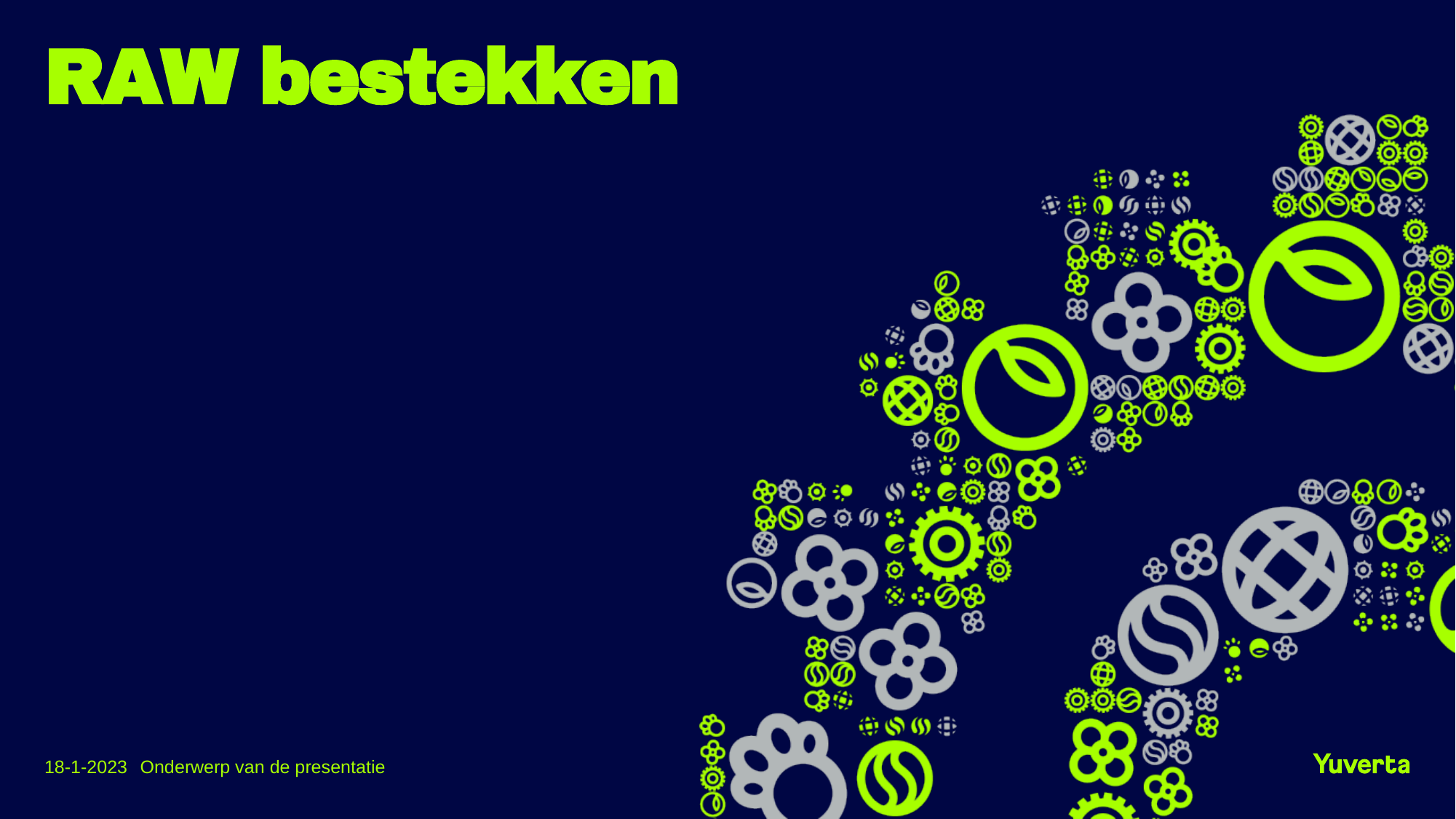

# RAW bestekken

18-1-2023
Onderwerp van de presentatie
1